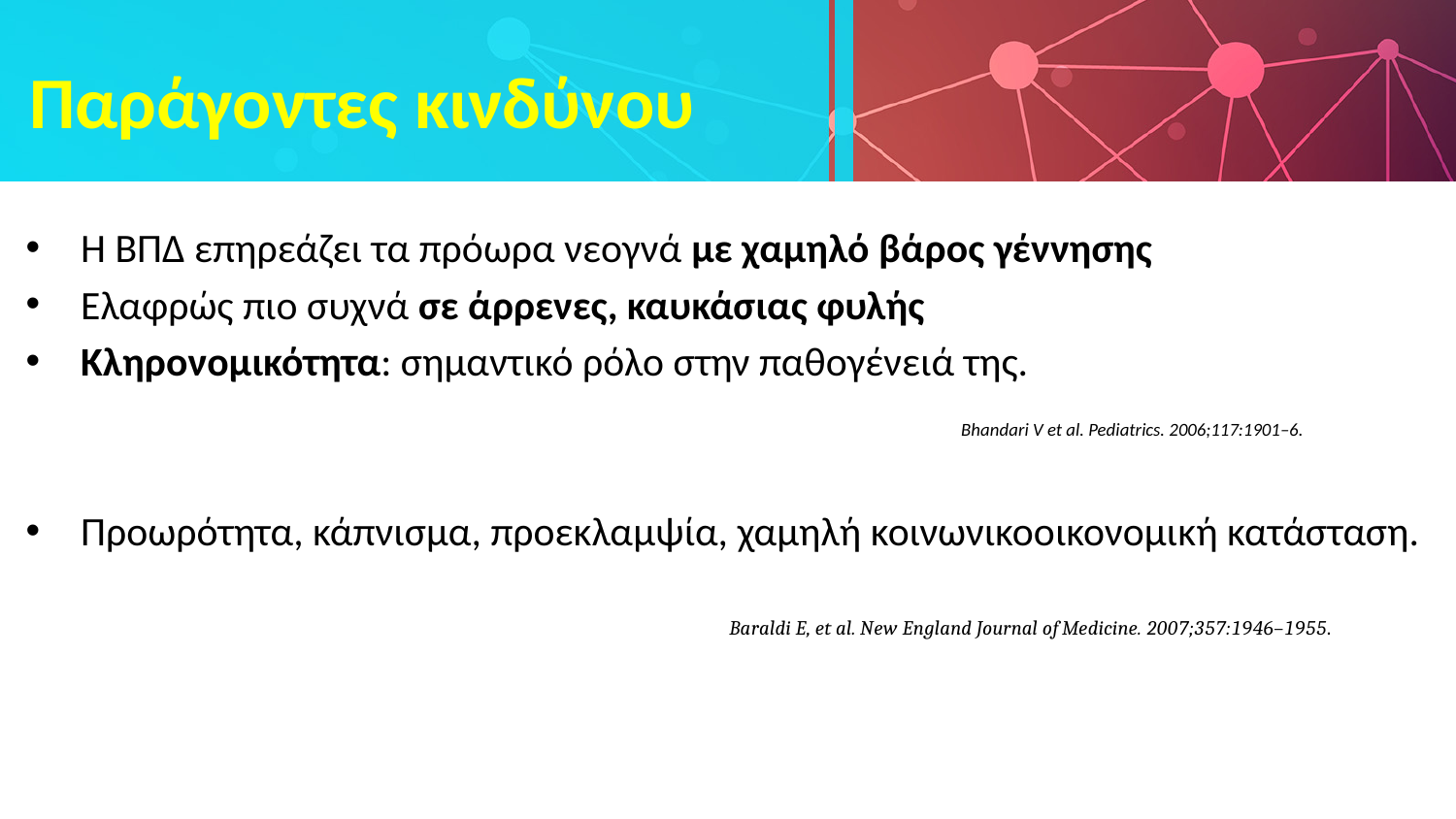

# Παράγοντες κινδύνου
Η BΠΔ επηρεάζει τα πρόωρα νεογνά με χαμηλό βάρος γέννησης
Ελαφρώς πιο συχνά σε άρρενες, καυκάσιας φυλής
Κληρονομικότητα: σημαντικό ρόλο στην παθογένειά της.

Προωρότητα, κάπνισμα, προεκλαμψία, χαμηλή κοινωνικοοικονομική κατάσταση.

Bhandari V et al. Pediatrics. 2006;117:1901–6.
Baraldi E, et al. New England Journal of Medicine. 2007;357:1946–1955.